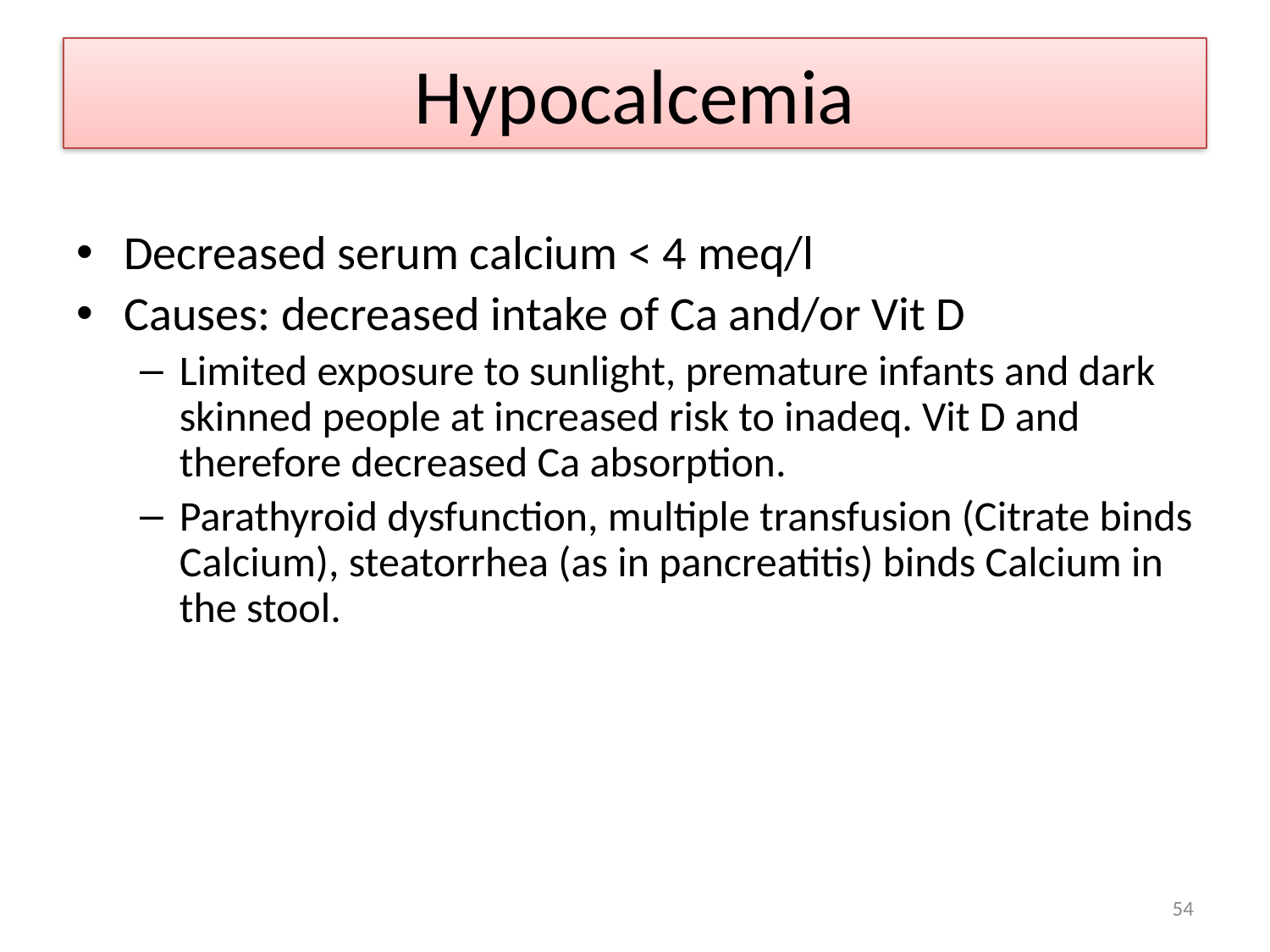

# Hypocalcemia
Decreased serum calcium < 4 meq/l
Causes: decreased intake of Ca and/or Vit D
Limited exposure to sunlight, premature infants and dark skinned people at increased risk to inadeq. Vit D and therefore decreased Ca absorption.
Parathyroid dysfunction, multiple transfusion (Citrate binds Calcium), steatorrhea (as in pancreatitis) binds Calcium in the stool.

54